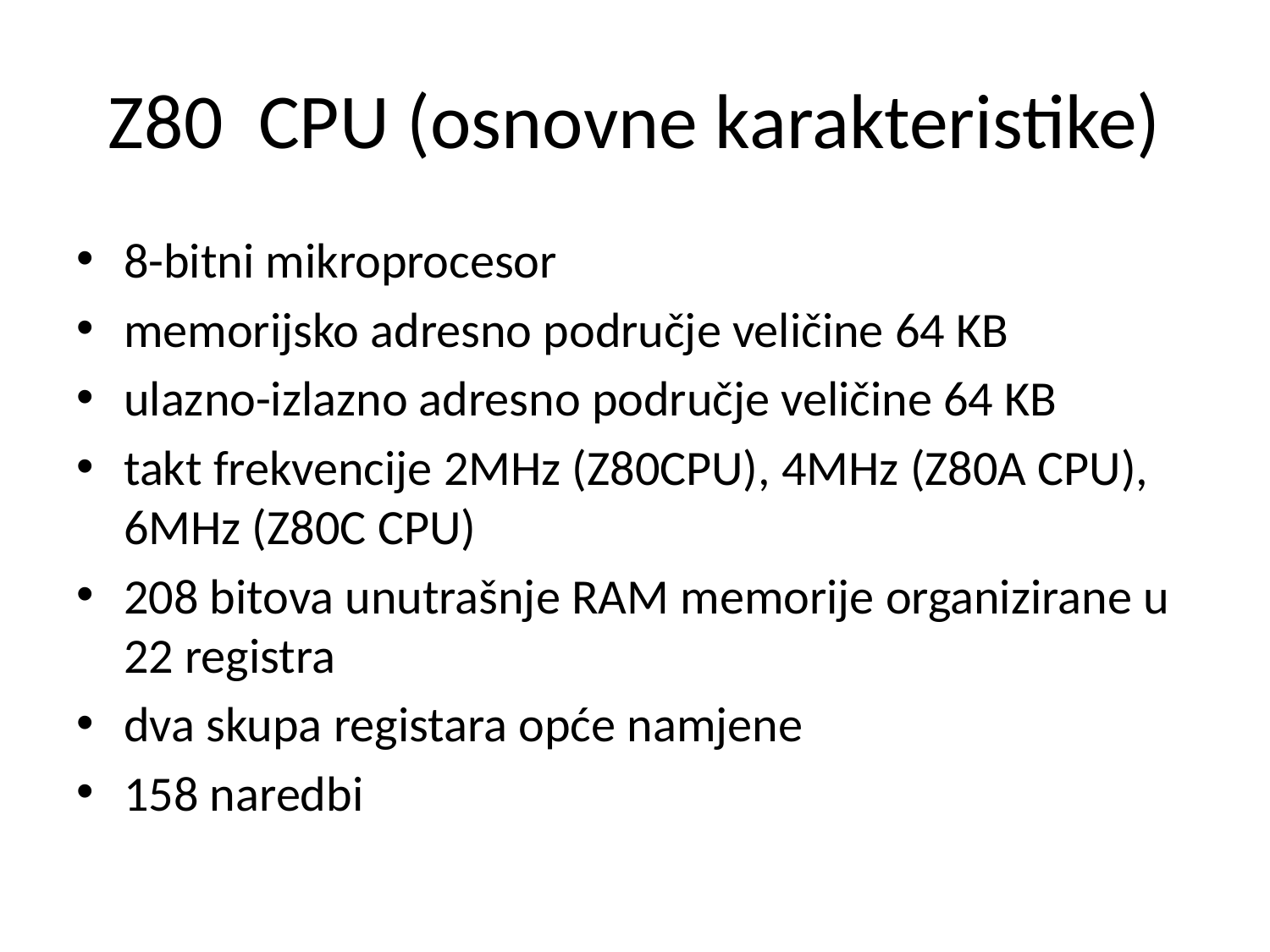

# Z80  CPU (osnovne karakteristike)
8-bitni mikroprocesor
memorijsko adresno područje veličine 64 KB
ulazno-izlazno adresno područje veličine 64 KB
takt frekvencije 2MHz (Z80CPU), 4MHz (Z80A CPU), 6MHz (Z80C CPU)
208 bitova unutrašnje RAM memorije organizirane u 22 registra
dva skupa registara opće namjene
158 naredbi